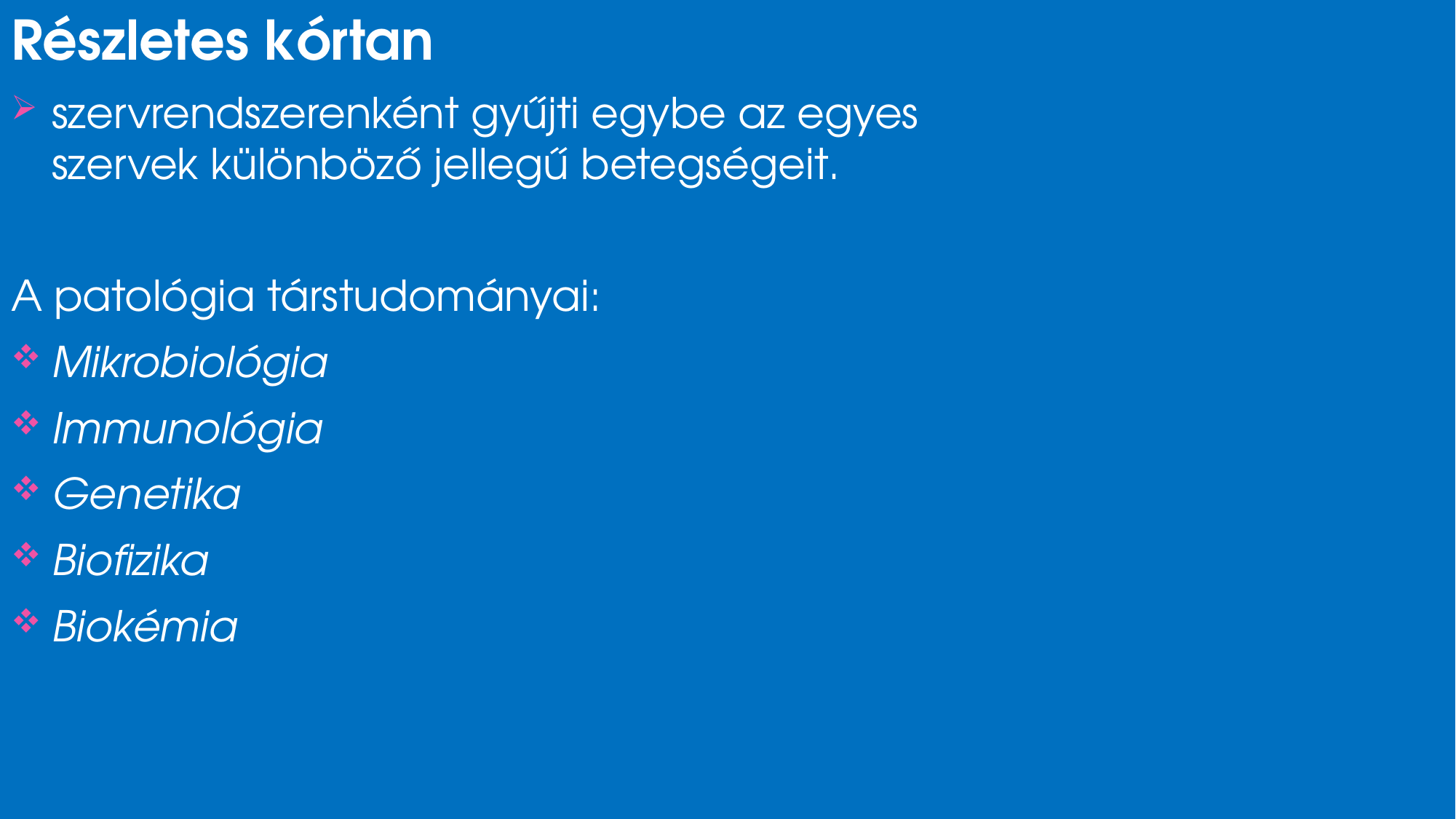

Részletes kórtan
szervrendszerenként gyűjti egybe az egyes szervek különböző jellegű betegsé­geit.

A patológia társtudományai:
Mikrobiológia
Immunológia
Genetika
Biofizika
Bioké­mia